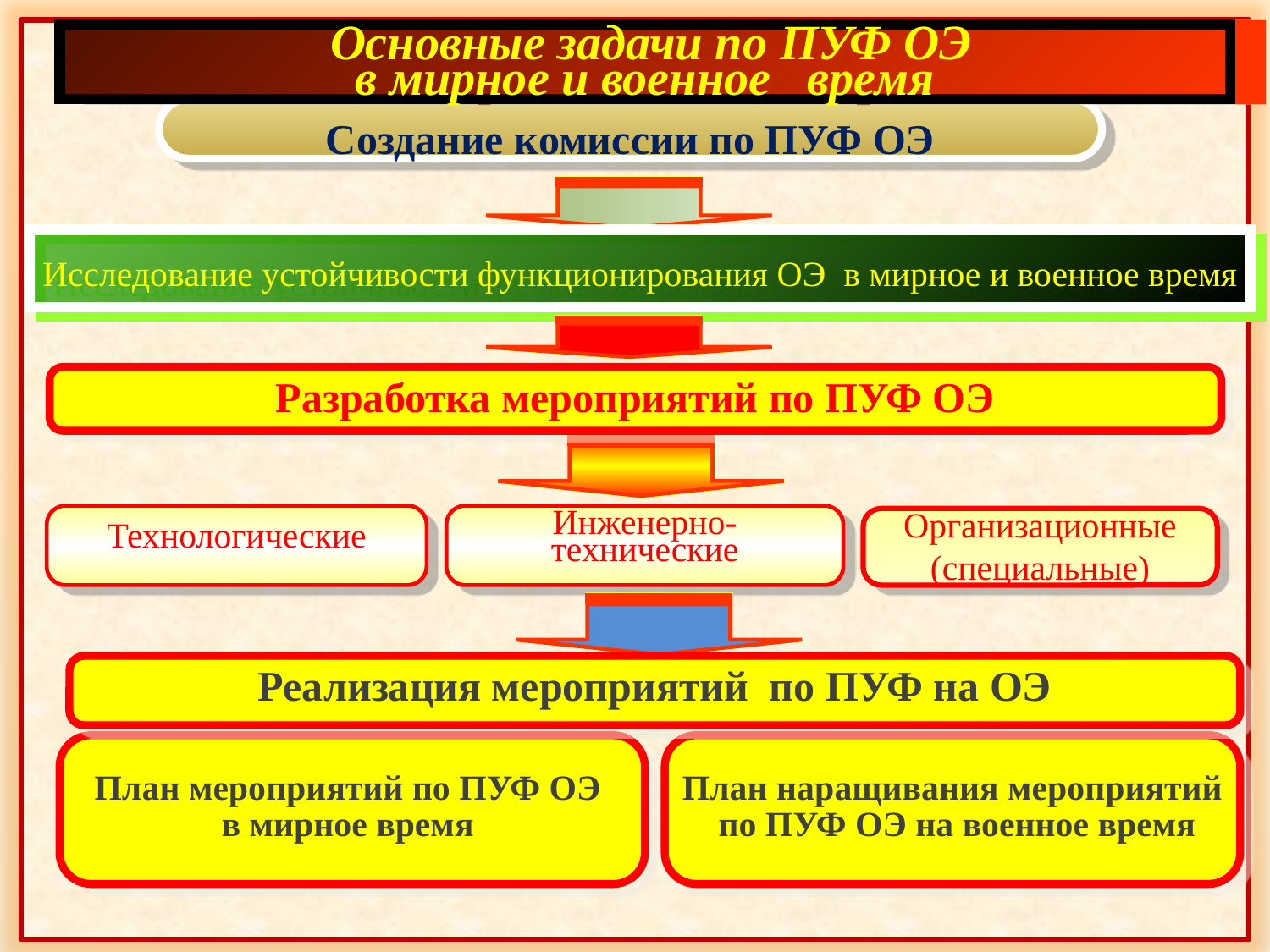

Основные задачи по ПУФ ОЭ
 в мирное и военное   время

Создание комиссии по ПУФ ОЭ

Исследование устойчивости функционирования ОЭ  в мирное и военное время

Разработка мероприятий по ПУФ ОЭ

Технологические
Инженерно-
технические
Организационные
(специальные)
Реализация мероприятий  по ПУФ на ОЭ
План мероприятий по ПУФ ОЭ
в мирное время
План наращивания мероприятий
 по ПУФ ОЭ на военное время